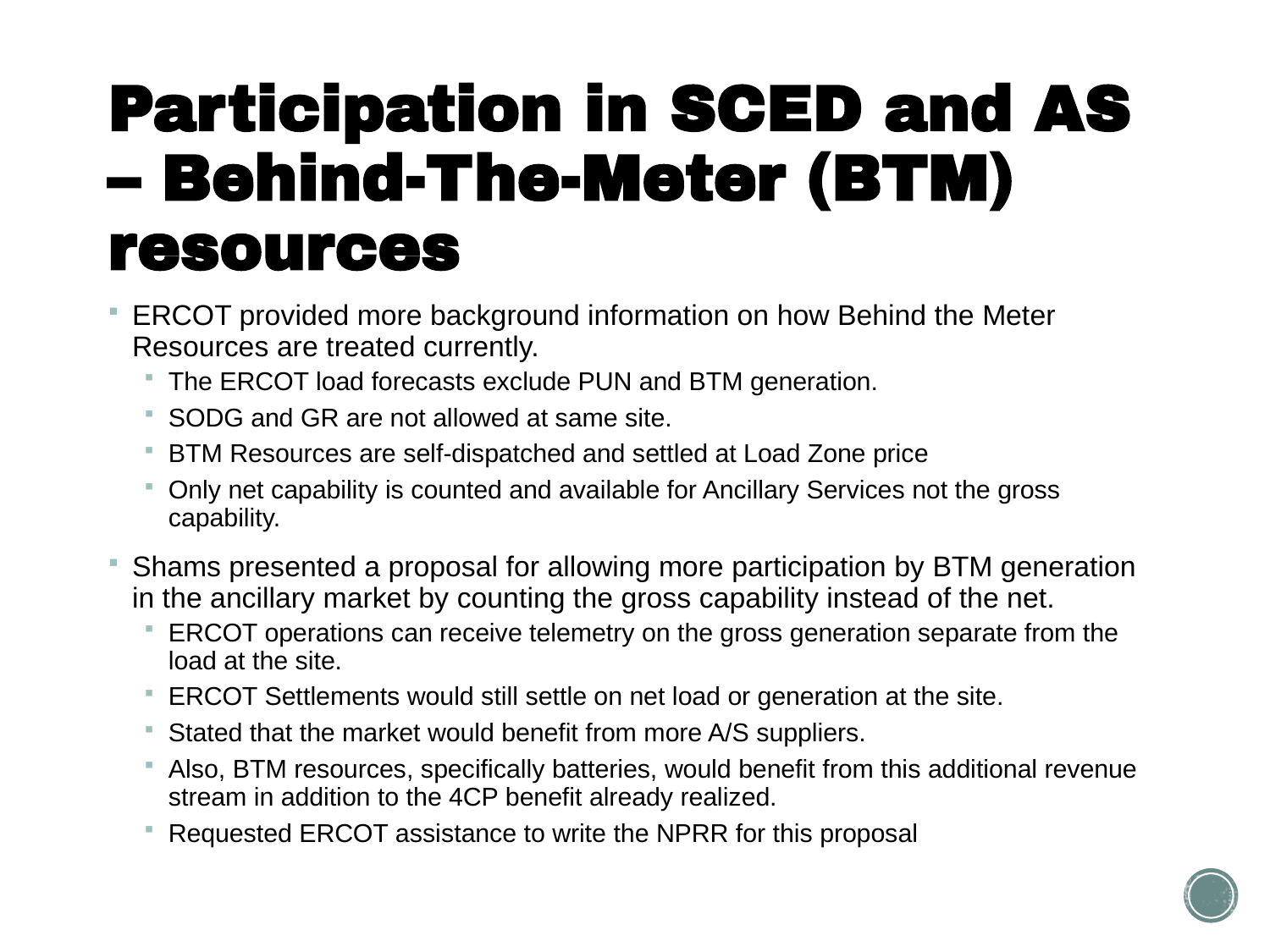

# Participation in SCED and AS – Behind-The-Meter (BTM) resources
ERCOT provided more background information on how Behind the Meter Resources are treated currently.
The ERCOT load forecasts exclude PUN and BTM generation.
SODG and GR are not allowed at same site.
BTM Resources are self-dispatched and settled at Load Zone price
Only net capability is counted and available for Ancillary Services not the gross capability.
Shams presented a proposal for allowing more participation by BTM generation in the ancillary market by counting the gross capability instead of the net.
ERCOT operations can receive telemetry on the gross generation separate from the load at the site.
ERCOT Settlements would still settle on net load or generation at the site.
Stated that the market would benefit from more A/S suppliers.
Also, BTM resources, specifically batteries, would benefit from this additional revenue stream in addition to the 4CP benefit already realized.
Requested ERCOT assistance to write the NPRR for this proposal